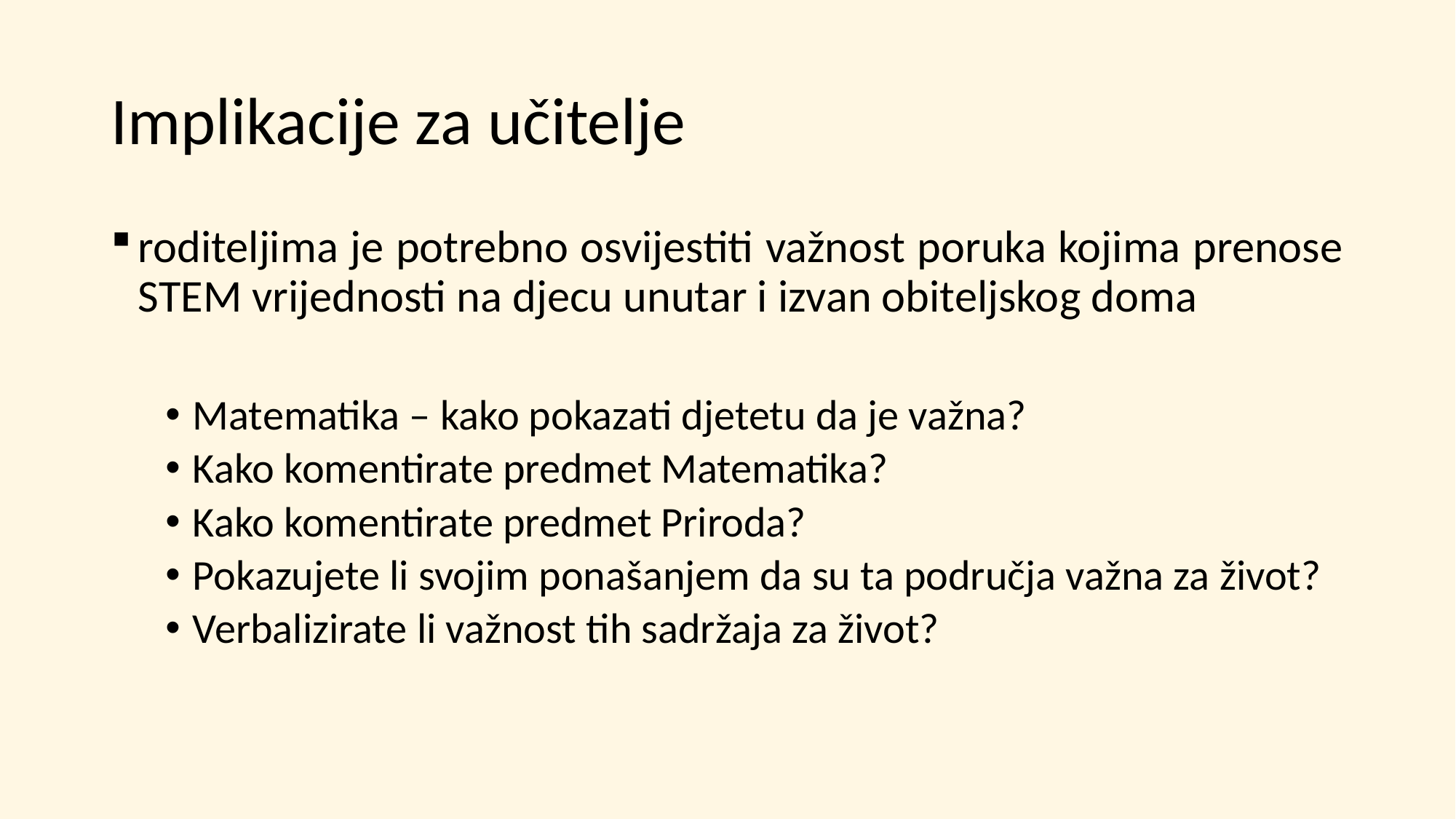

# Implikacije za učitelje
roditeljima je potrebno osvijestiti važnost poruka kojima prenose STEM vrijednosti na djecu unutar i izvan obiteljskog doma

Matematika – kako pokazati djetetu da je važna?
Kako komentirate predmet Matematika?
Kako komentirate predmet Priroda?
Pokazujete li svojim ponašanjem da su ta područja važna za život?
Verbalizirate li važnost tih sadržaja za život?